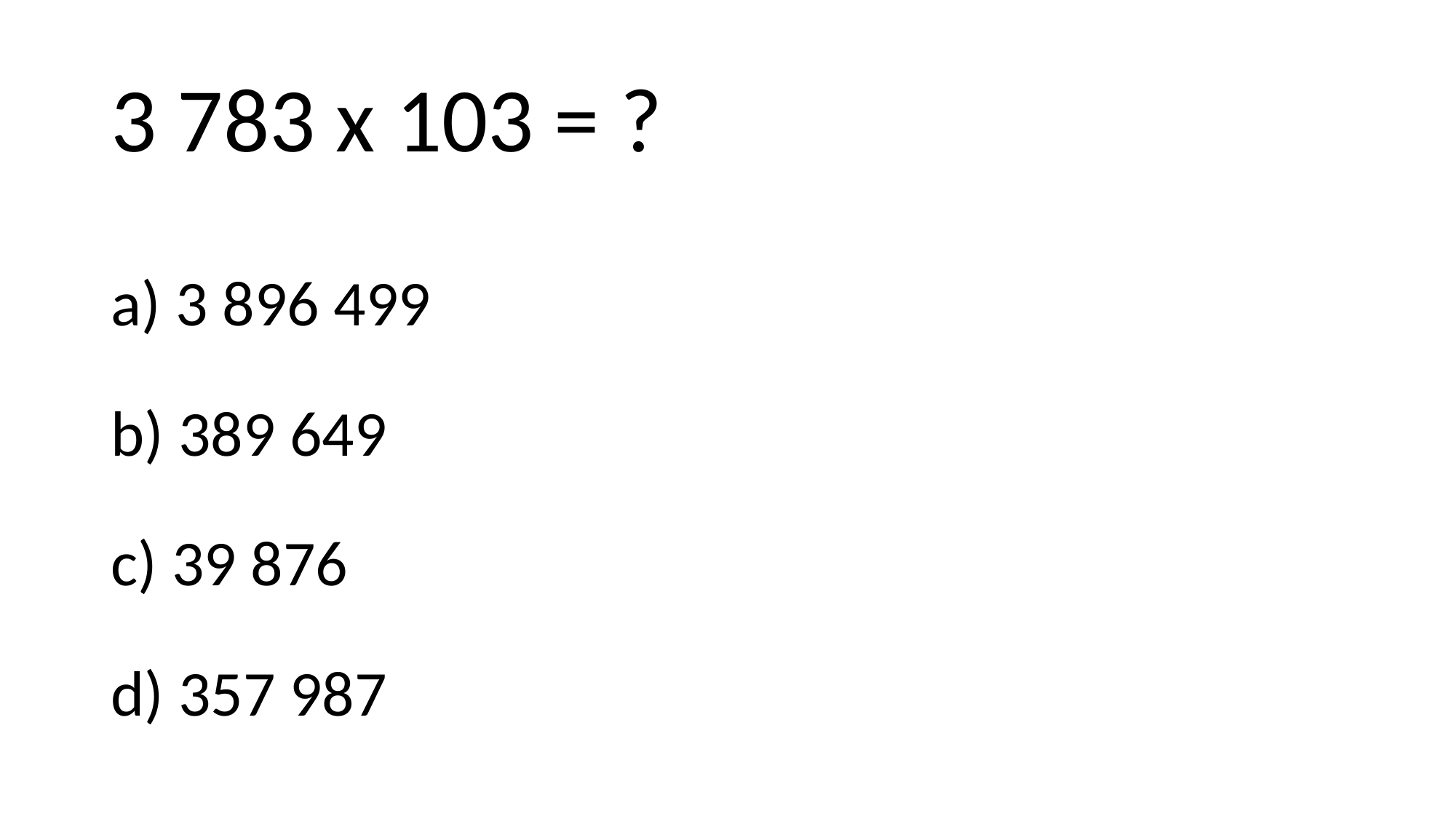

# 3 783 x 103 = ?
a) 3 896 499
b) 389 649
c) 39 876
d) 357 987